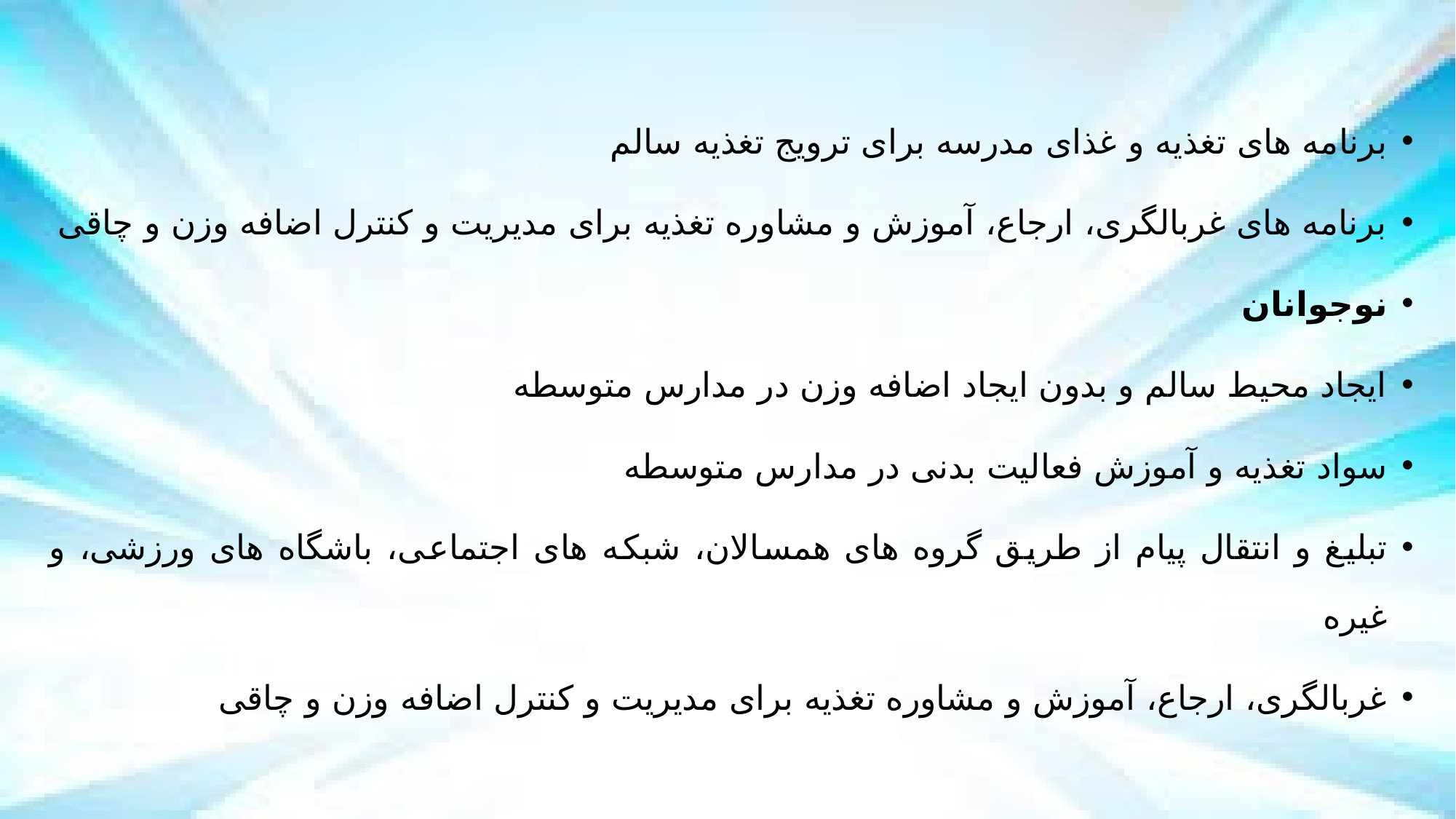

برنامه های تغذیه و غذای مدرسه برای ترویج تغذیه سالم
برنامه های غربالگری، ارجاع، آموزش و مشاوره تغذیه برای مدیریت و کنترل اضافه وزن و چاقی
نوجوانان
ایجاد محیط سالم و بدون ایجاد اضافه وزن در مدارس متوسطه
سواد تغذیه و آموزش فعالیت بدنی در مدارس متوسطه
تبلیغ و انتقال پیام از طریق گروه های همسالان، شبکه های اجتماعی، باشگاه های ورزشی، و غیره
غربالگری، ارجاع، آموزش و مشاوره تغذیه برای مدیریت و کنترل اضافه وزن و چاقی